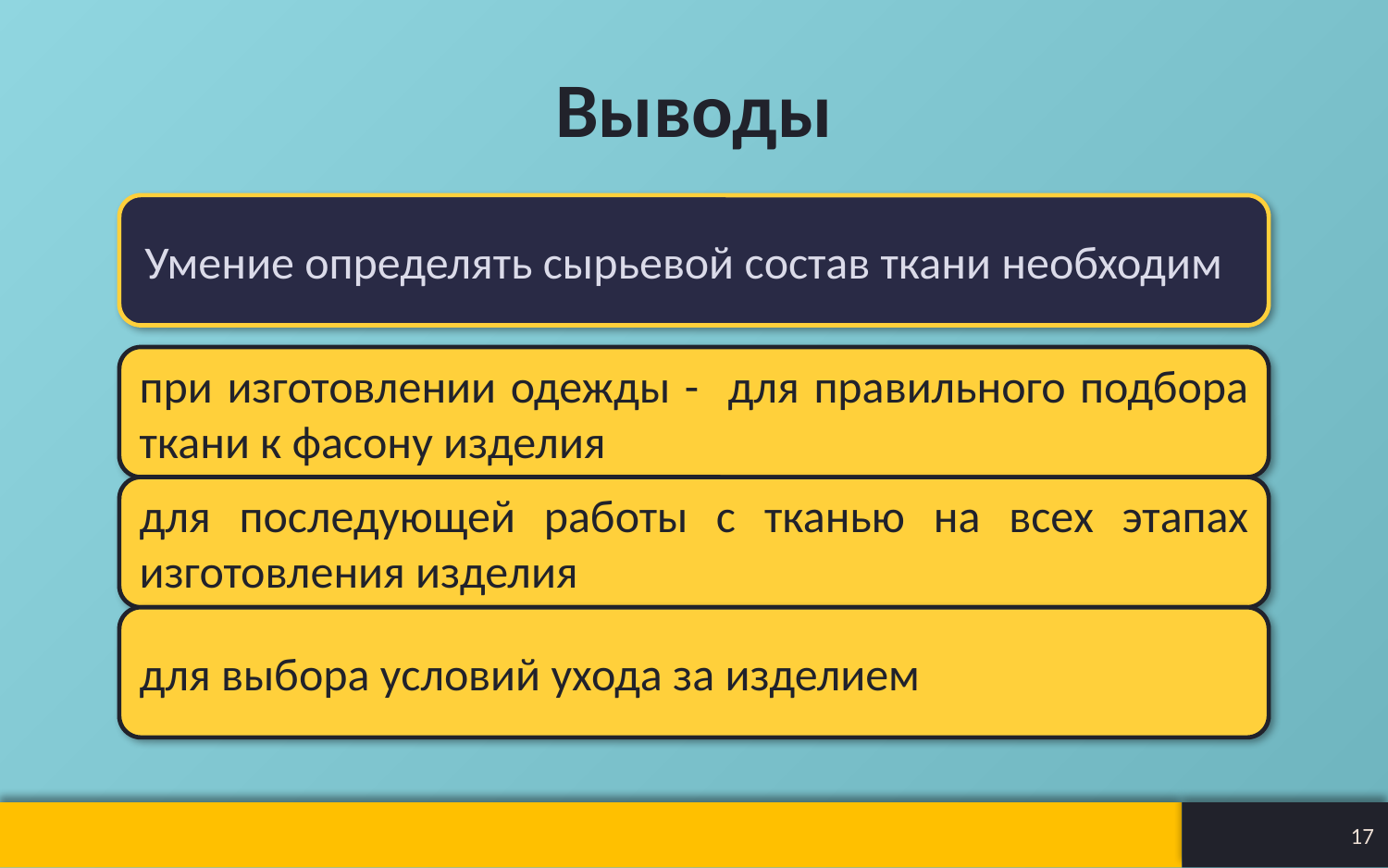

# Выводы
Умение определять сырьевой состав ткани необходим
при изготовлении одежды -  для правильного подбора ткани к фасону изделия
для последующей работы с тканью на всех этапах изготовления изделия
для выбора условий ухода за изделием
17